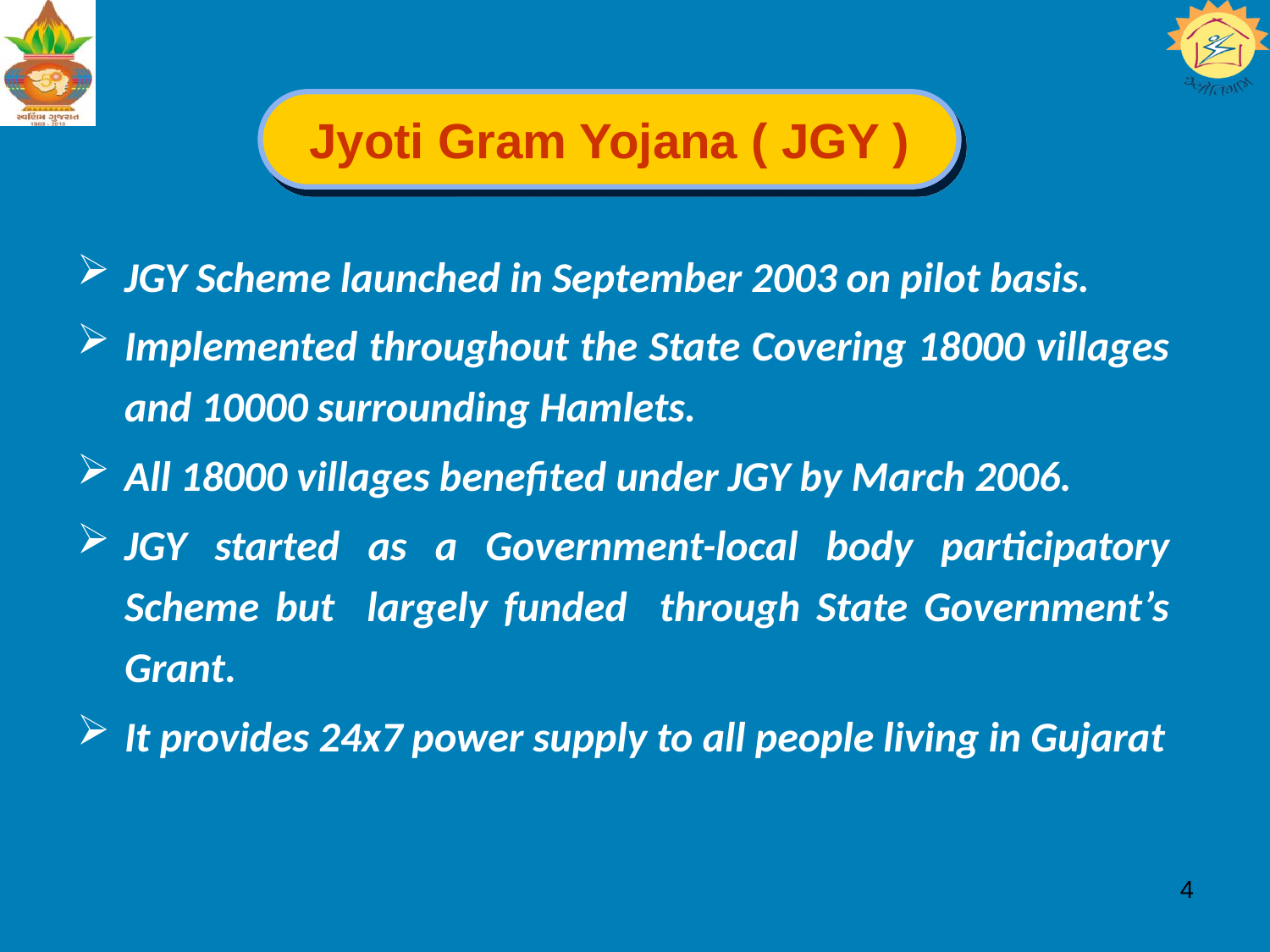

Jyoti Gram Yojana ( JGY )
JGY Scheme launched in September 2003 on pilot basis.
Implemented throughout the State Covering 18000 villages and 10000 surrounding Hamlets.
All 18000 villages benefited under JGY by March 2006.
JGY started as a Government-local body participatory Scheme but  largely funded  through State Government’s Grant.
It provides 24x7 power supply to all people living in Gujarat

4